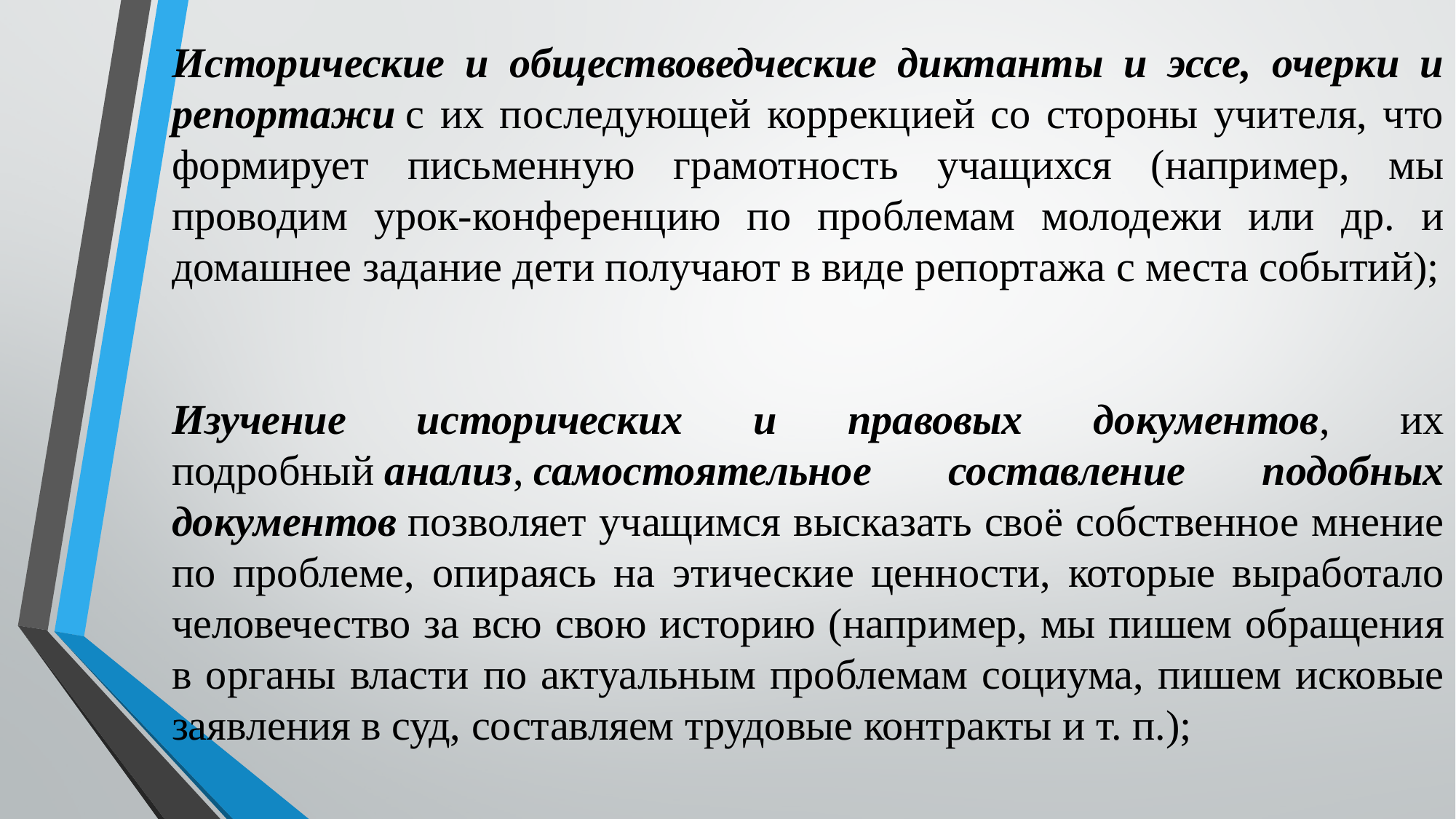

Исторические и обществоведческие диктанты и эссе, очерки и репортажи с их последующей коррекцией со стороны учителя, что формирует письменную грамотность учащихся (например, мы проводим урок-конференцию по проблемам молодежи или др. и домашнее задание дети получают в виде репортажа с места событий);

Изучение исторических и правовых документов, их подробный анализ, самостоятельное составление подобных документов позволяет учащимся высказать своё собственное мнение по проблеме, опираясь на этические ценности, которые выработало человечество за всю свою историю (например, мы пишем обращения в органы власти по актуальным проблемам социума, пишем исковые заявления в суд, составляем трудовые контракты и т. п.);